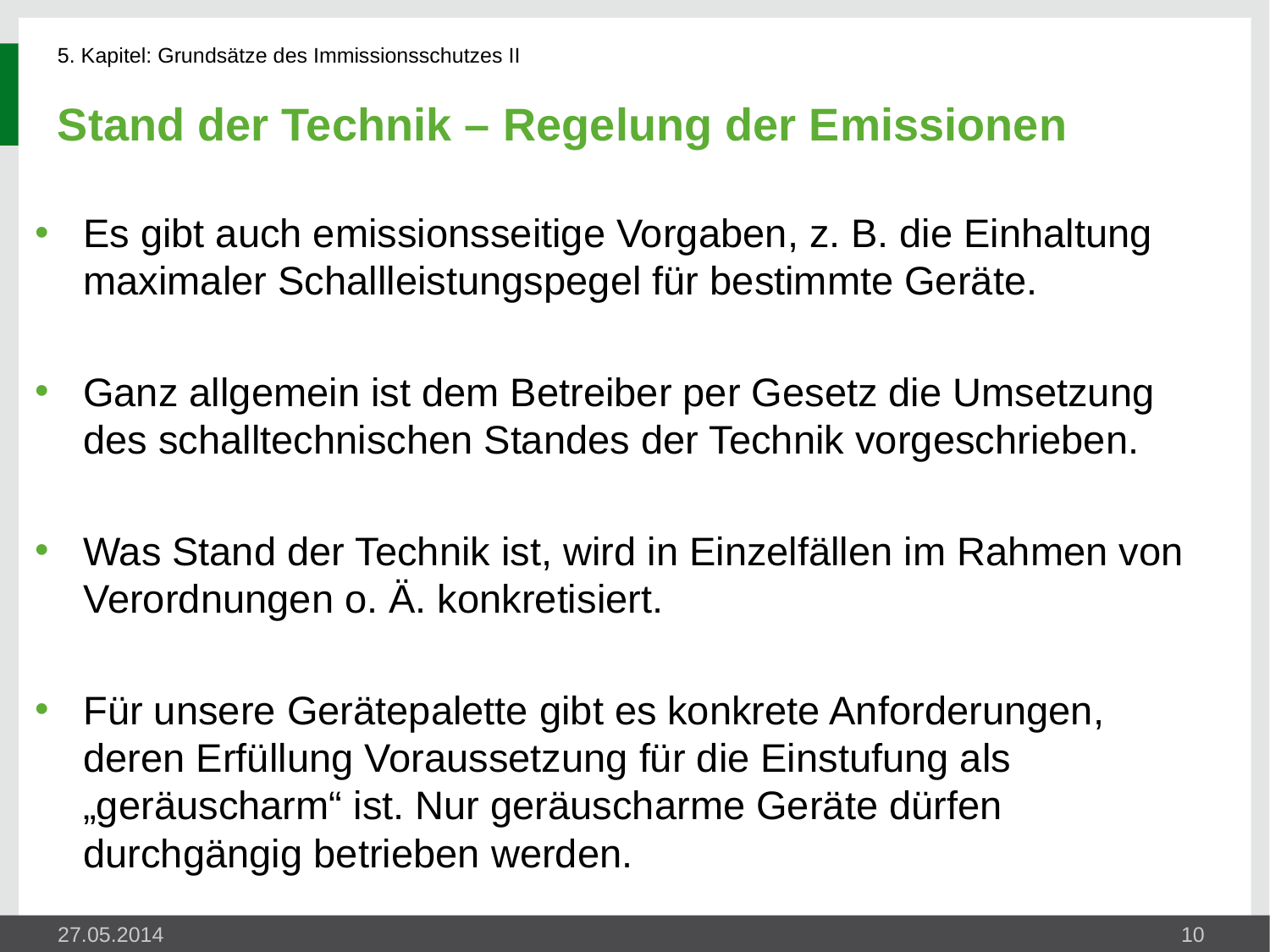

# Stand der Technik – Regelung der Emissionen
Es gibt auch emissionsseitige Vorgaben, z. B. die Einhaltung maximaler Schallleistungspegel für bestimmte Geräte.

Ganz allgemein ist dem Betreiber per Gesetz die Umsetzung des schalltechnischen Standes der Technik vorgeschrieben.

Was Stand der Technik ist, wird in Einzelfällen im Rahmen von Verordnungen o. Ä. konkretisiert.

Für unsere Gerätepalette gibt es konkrete Anforderungen, deren Erfüllung Voraussetzung für die Einstufung als „geräuscharm“ ist. Nur geräuscharme Geräte dürfen durchgängig betrieben werden.
27.05.2014
10